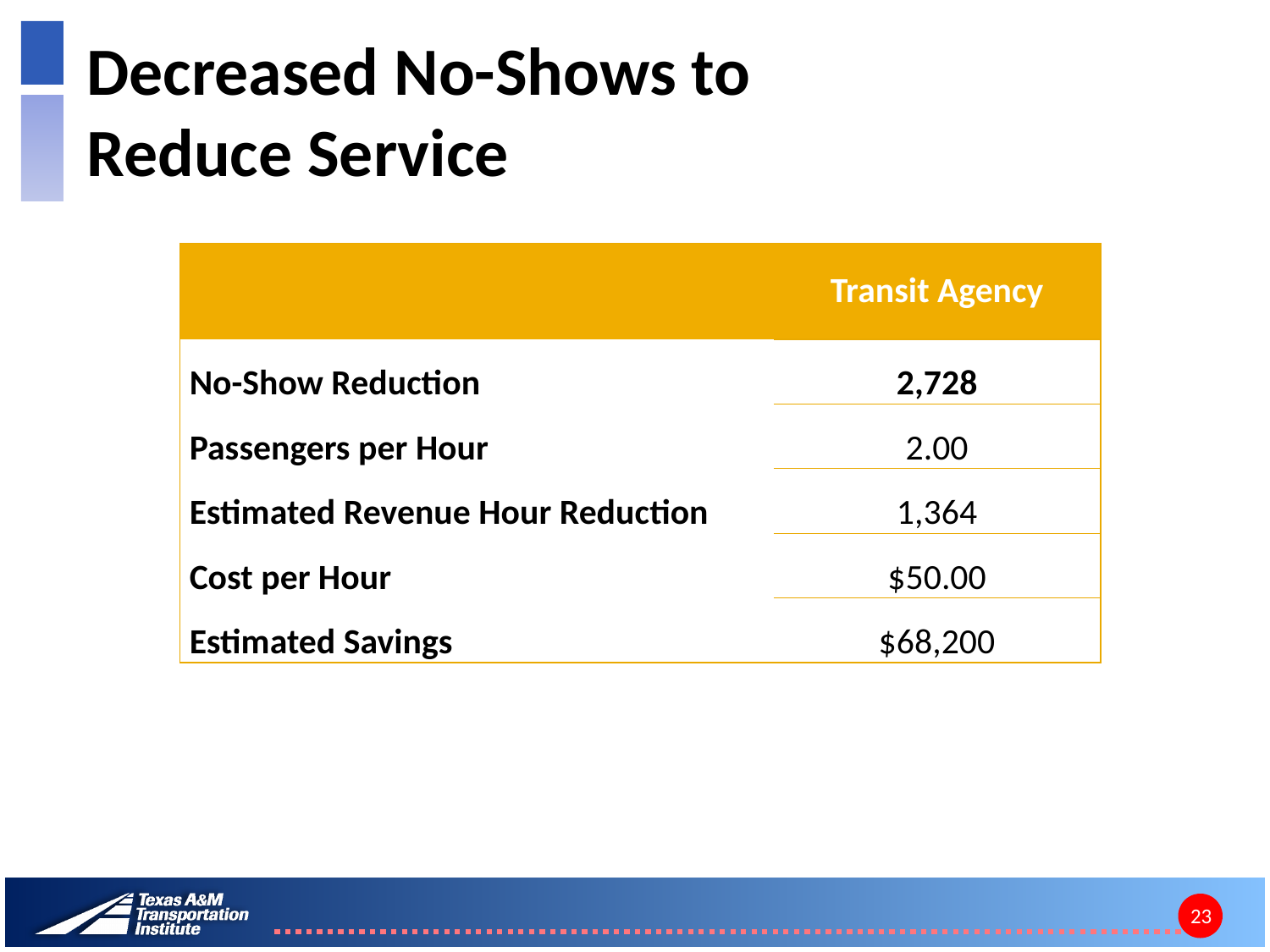

# Decreased No-Shows to Reduce Service
|  | Transit Agency |
| --- | --- |
| No-Show Reduction | 2,728 |
| Passengers per Hour | 2.00 |
| Estimated Revenue Hour Reduction | 1,364 |
| Cost per Hour | $50.00 |
| Estimated Savings | $68,200 |
23